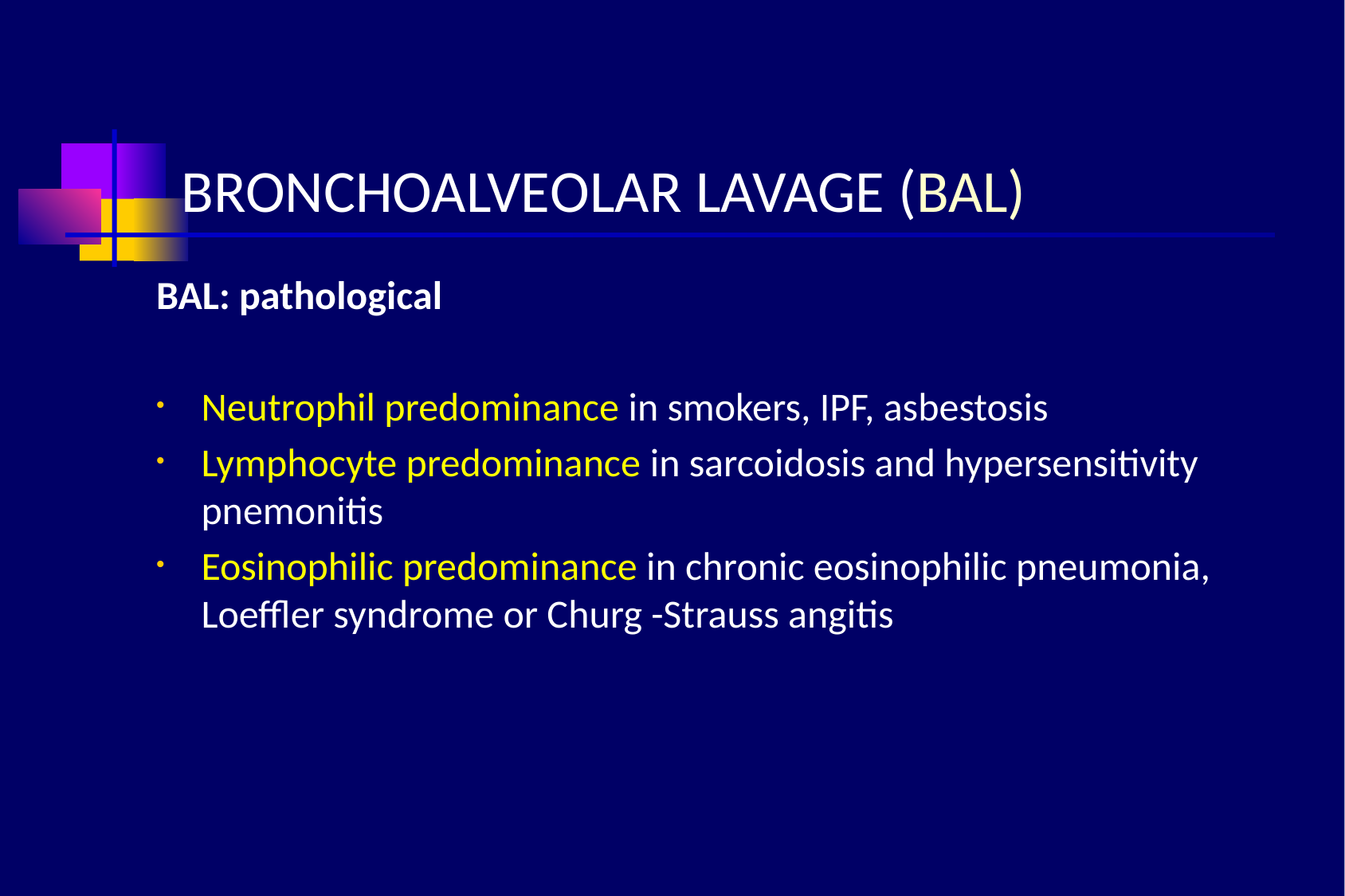

# BRONCHOALVEOLAR LAVAGE (BAL)
BAL: pathological

Neutrophil predominance in smokers, IPF, asbestosis
Lymphocyte predominance in sarcoidosis and hypersensitivity pnemonitis
Eosinophilic predominance in chronic eosinophilic pneumonia, Loeffler syndrome or Churg -Strauss angitis